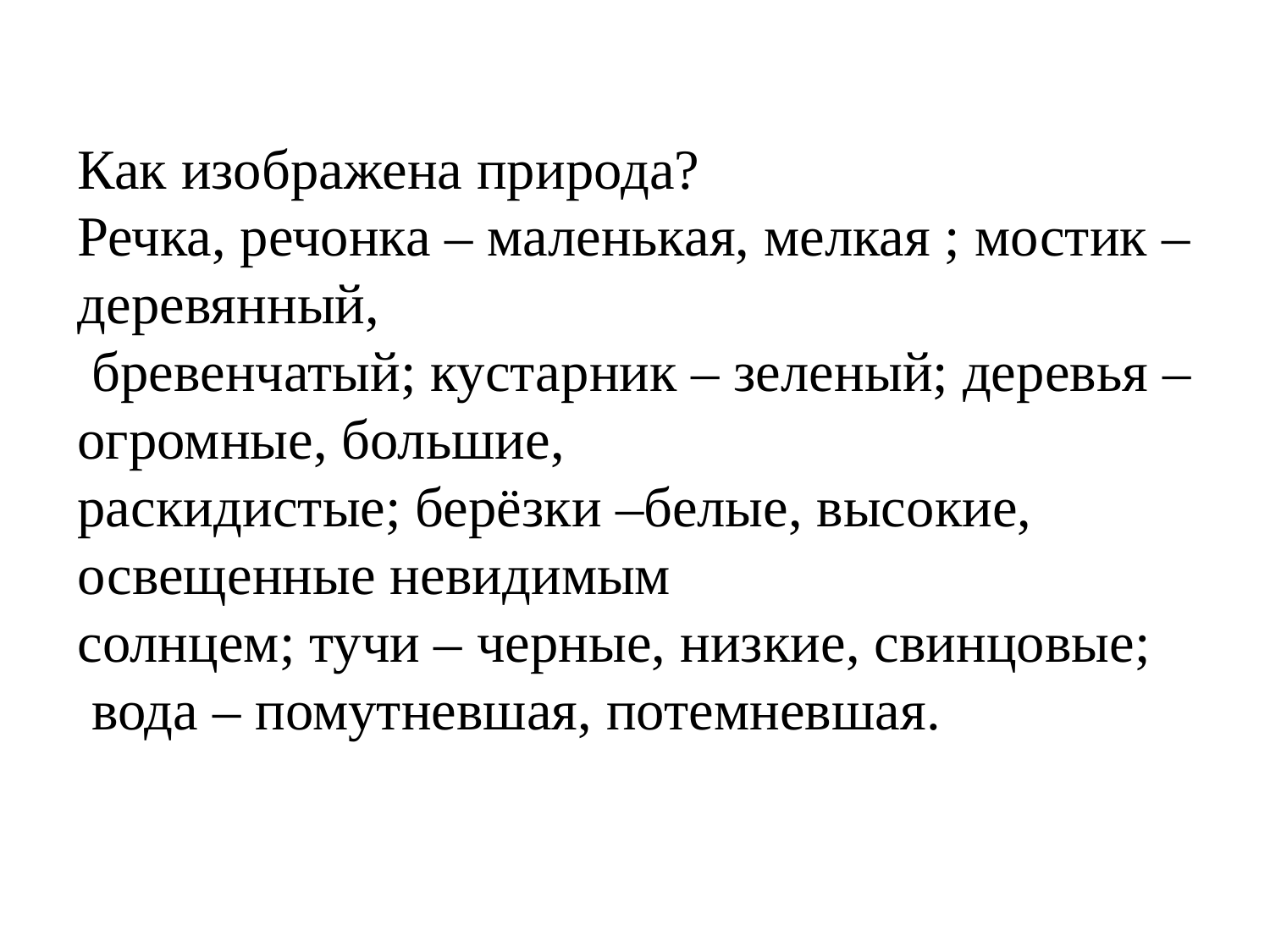

Как изображена природа?
Речка, речонка – маленькая, мелкая ; мостик – деревянный,
 бревенчатый; кустарник – зеленый; деревья – огромные, большие,
раскидистые; берёзки –белые, высокие, освещенные невидимым
солнцем; тучи – черные, низкие, свинцовые;
 вода – помутневшая, потемневшая.